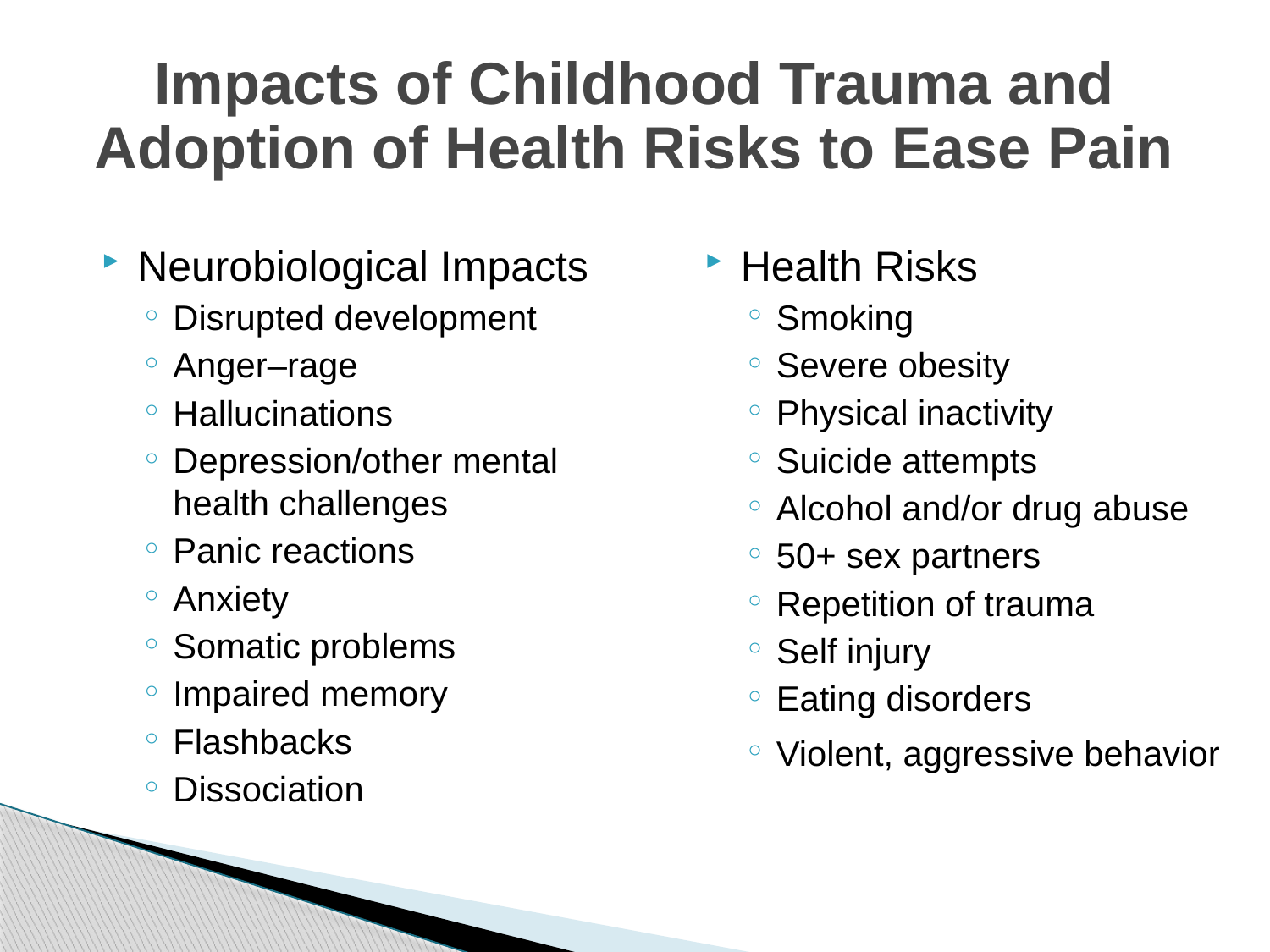

# Impacts of Childhood Trauma and Adoption of Health Risks to Ease Pain
Neurobiological Impacts
Disrupted development
Anger–rage
Hallucinations
Depression/other mental health challenges
Panic reactions
Anxiety
Somatic problems
Impaired memory
Flashbacks
Dissociation
Health Risks
Smoking
Severe obesity
Physical inactivity
Suicide attempts
Alcohol and/or drug abuse
50+ sex partners
Repetition of trauma
Self injury
Eating disorders
Violent, aggressive behavior